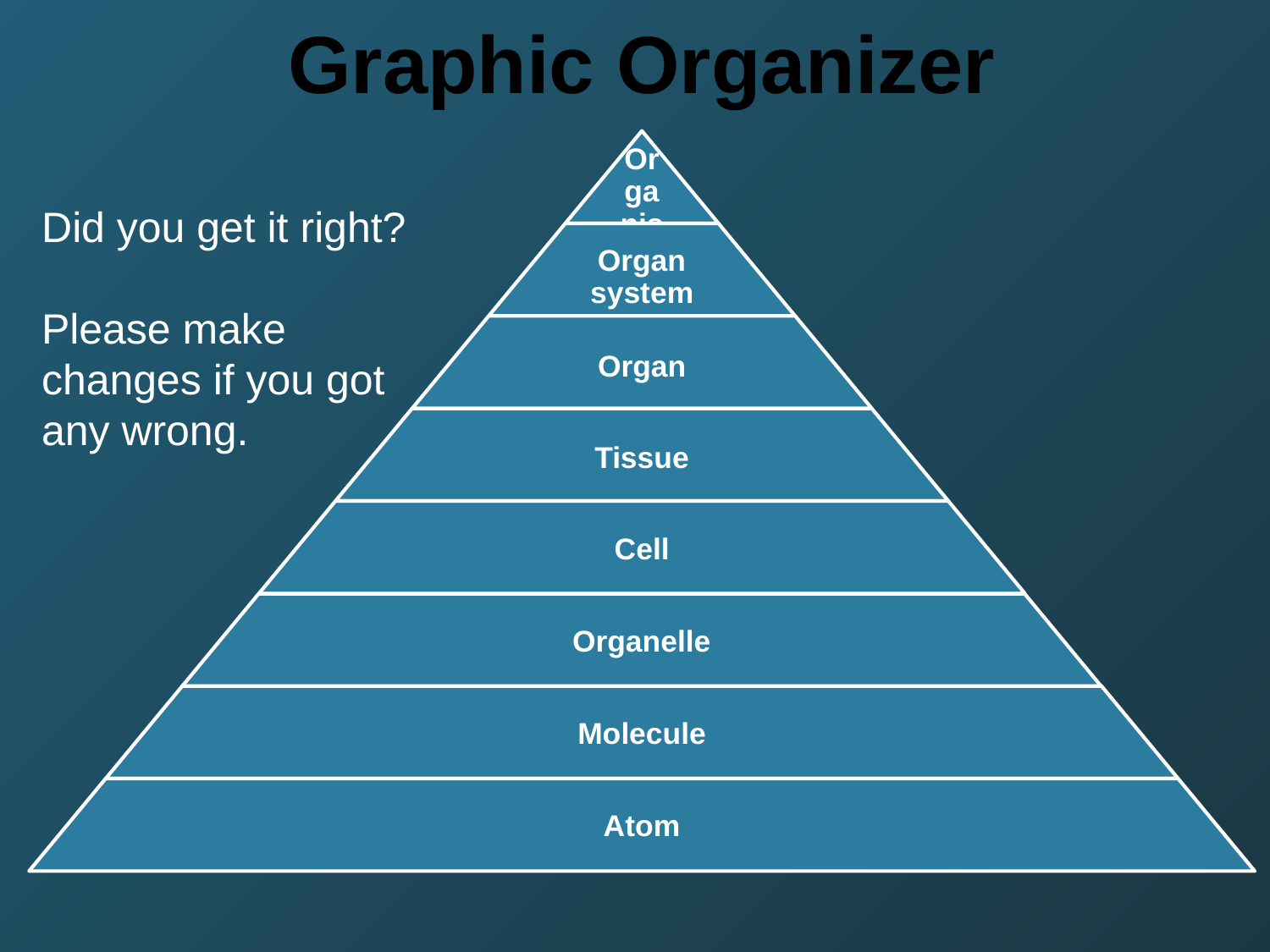

# Graphic Organizer
 Organism
Organ system
Organ
Tissue
Cell
Organelle
Molecule
Atom
Did you get it right?

Please make changes if you got any wrong.